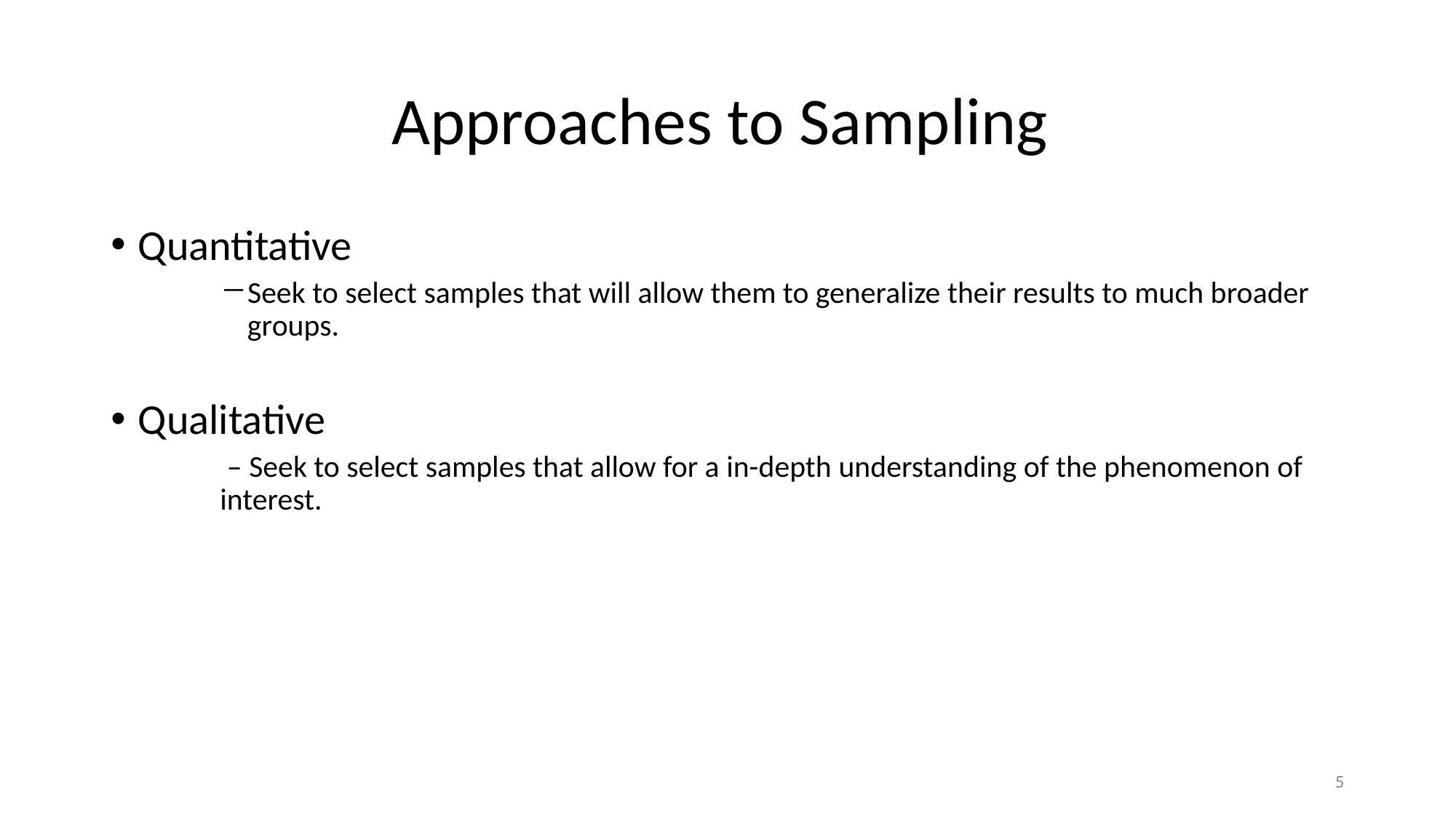

# Approaches to Sampling
Quantitative
Seek to select samples that will allow them to generalize their results to much broader groups.

Qualitative
 – Seek to select samples that allow for a in-depth understanding of the phenomenon of interest.
5